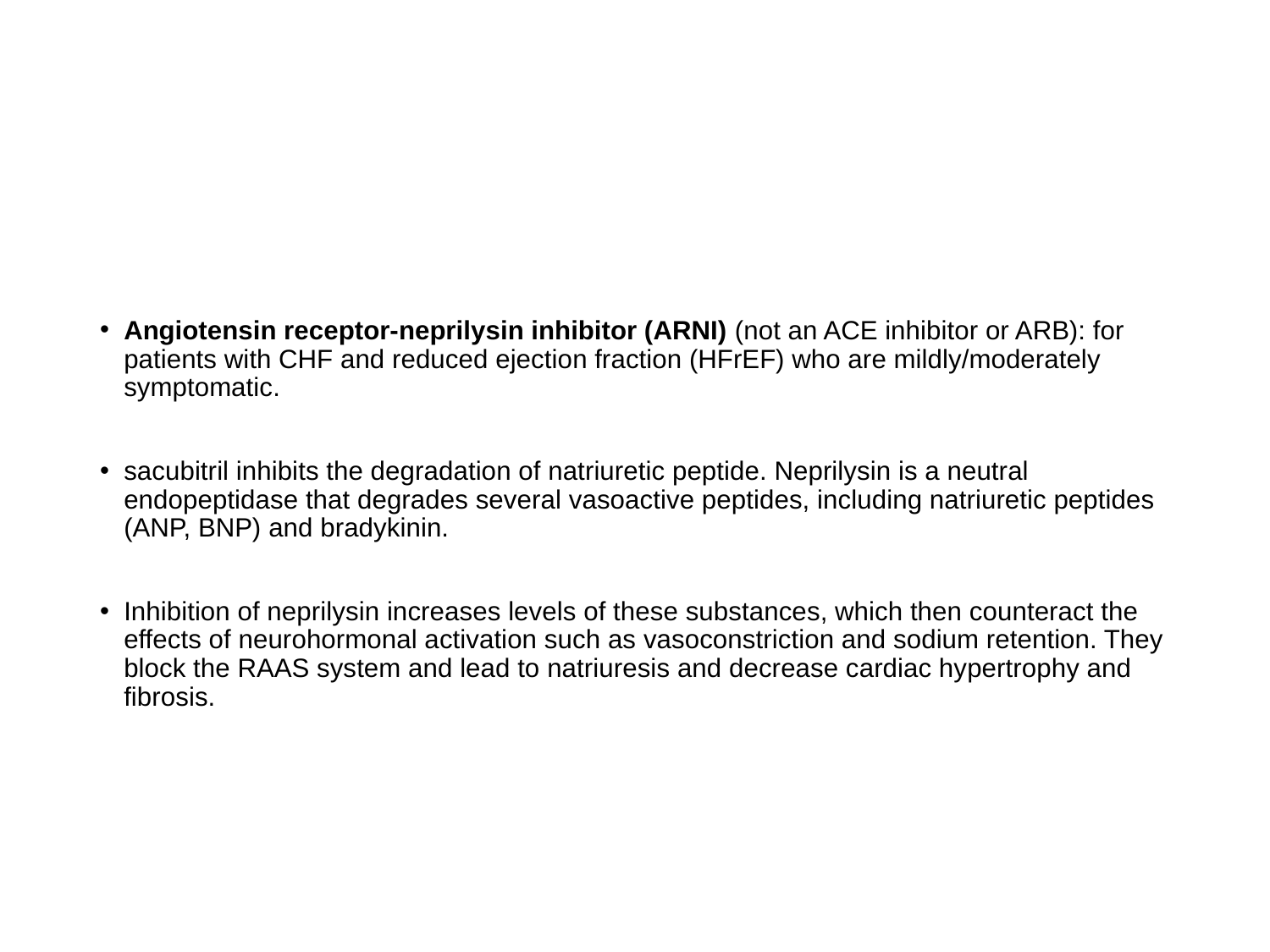

#
Angiotensin receptor-neprilysin inhibitor (ARNI) (not an ACE inhibitor or ARB): for patients with CHF and reduced ejection fraction (HFrEF) who are mildly/moderately symptomatic.

sacubitril inhibits the degradation of natriuretic peptide. Neprilysin is a neutral endopeptidase that degrades several vasoactive peptides, including natriuretic peptides (ANP, BNP) and bradykinin.

Inhibition of neprilysin increases levels of these substances, which then counteract the effects of neurohormonal activation such as vasoconstriction and sodium retention. They block the RAAS system and lead to natriuresis and decrease cardiac hypertrophy and fibrosis.